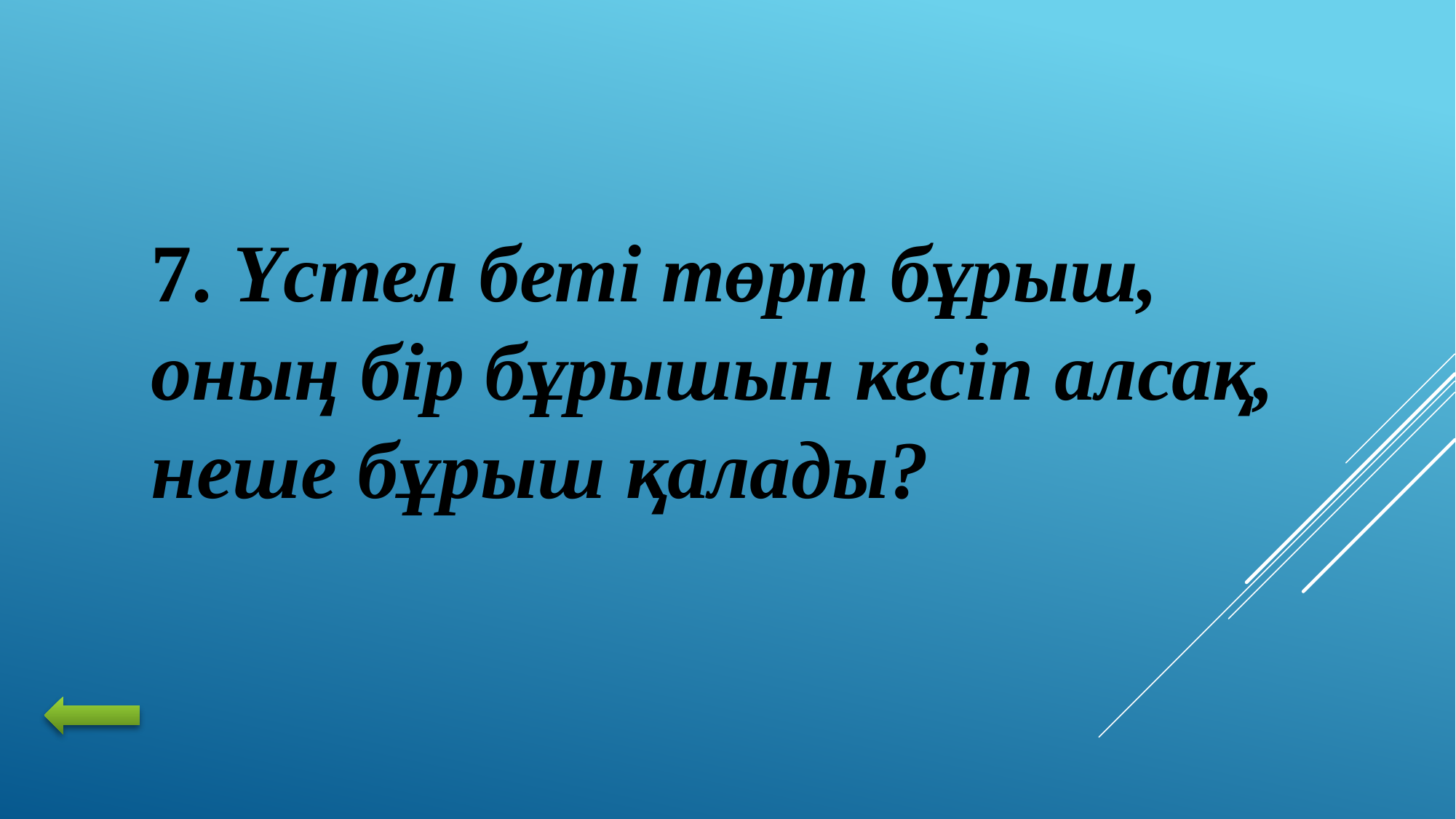

7. Үстел беті төрт бұрыш, оның бір бұрышын кесіп алсақ, неше бұрыш қалады?